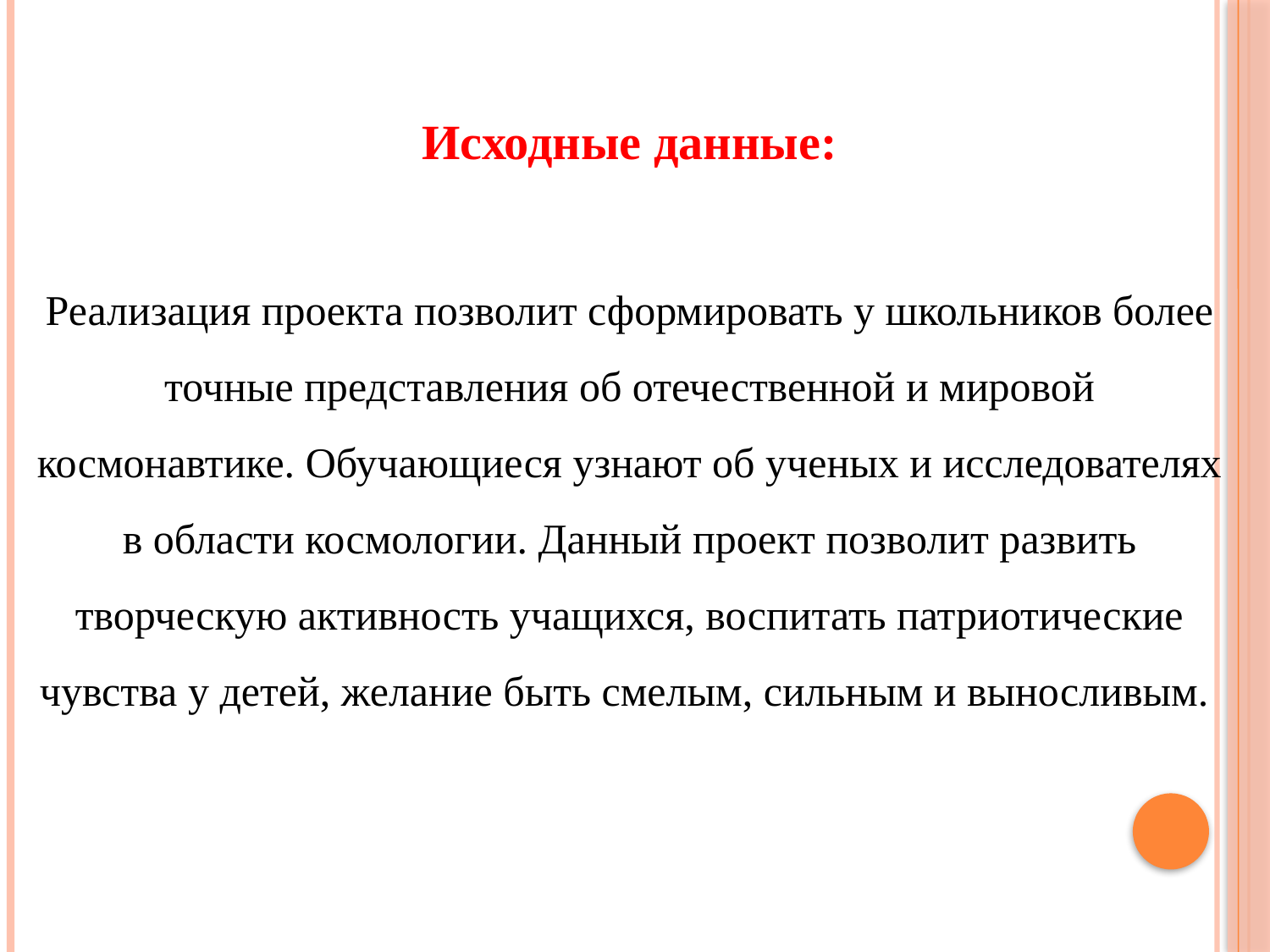

Исходные данные:

Реализация проекта позволит сформировать у школьников более точные представления об отечественной и мировой космонавтике. Обучающиеся узнают об ученых и исследователях в области космологии. Данный проект позволит развить творческую активность учащихся, воспитать патриотические чувства у детей, желание быть смелым, сильным и выносливым.